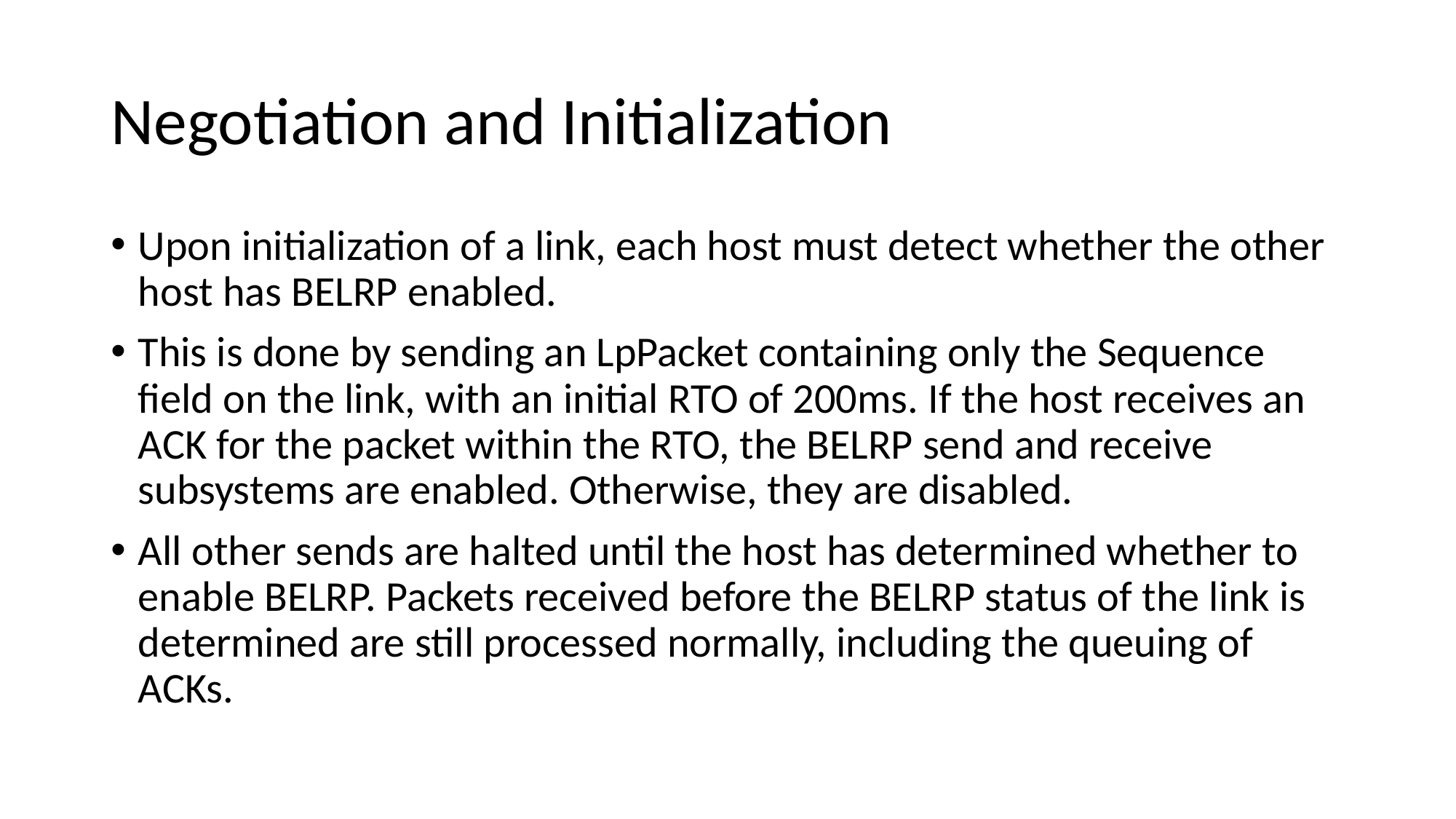

# Negotiation and Initialization
Upon initialization of a link, each host must detect whether the other host has BELRP enabled.
This is done by sending an LpPacket containing only the Sequence field on the link, with an initial RTO of 200ms. If the host receives an ACK for the packet within the RTO, the BELRP send and receive subsystems are enabled. Otherwise, they are disabled.
All other sends are halted until the host has determined whether to enable BELRP. Packets received before the BELRP status of the link is determined are still processed normally, including the queuing of ACKs.